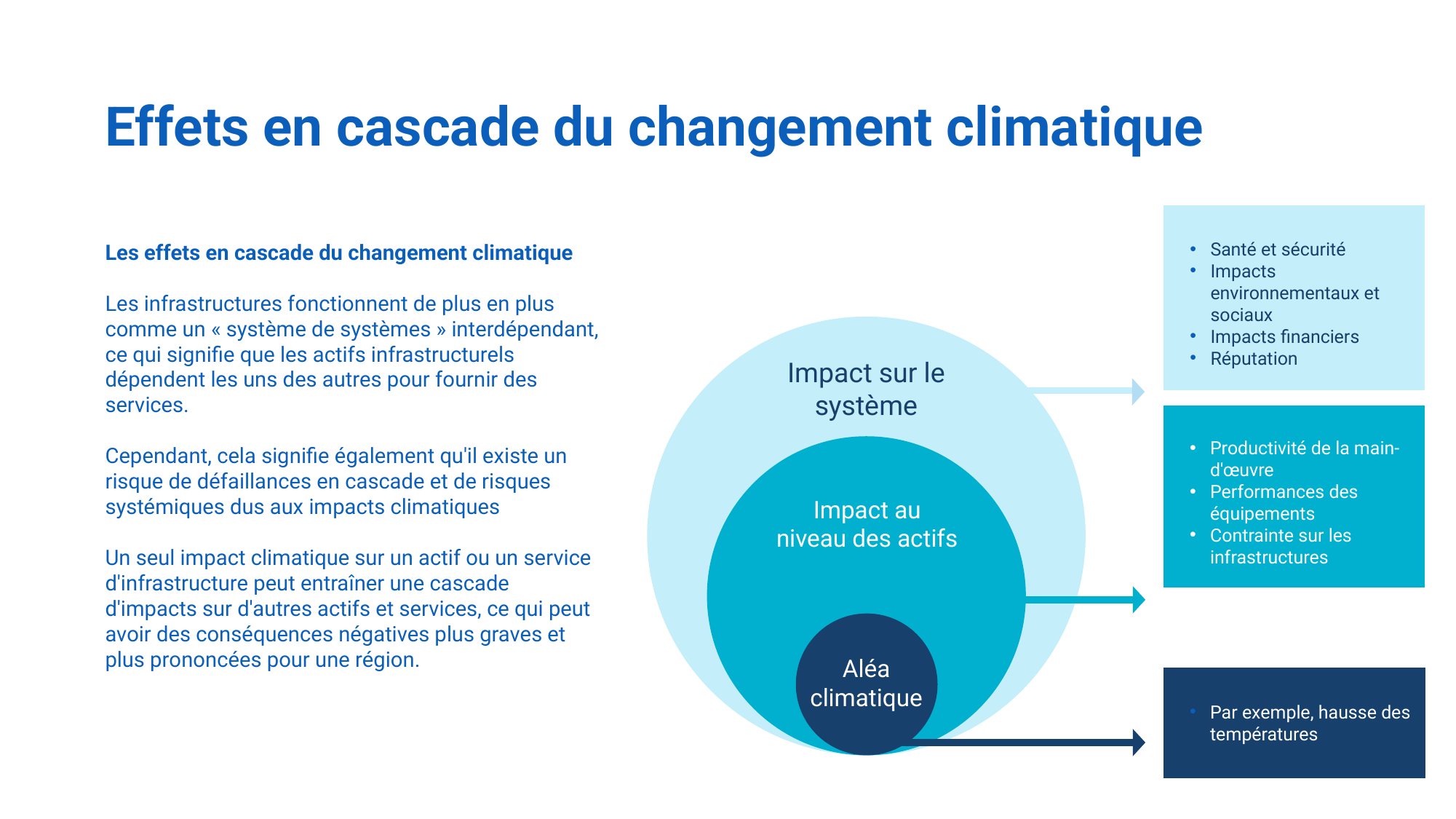

Effets en cascade du changement climatique

Santé et sécurité
Impacts environnementaux et sociaux
Impacts financiers
Réputation
Les effets en cascade du changement climatique

Les infrastructures fonctionnent de plus en plus comme un « système de systèmes » interdépendant, ce qui signifie que les actifs infrastructurels dépendent les uns des autres pour fournir des services.

Cependant, cela signifie également qu'il existe un risque de défaillances en cascade et de risques systémiques dus aux impacts climatiques

Un seul impact climatique sur un actif ou un service d'infrastructure peut entraîner une cascade d'impacts sur d'autres actifs et services, ce qui peut avoir des conséquences négatives plus graves et plus prononcées pour une région.

Impact sur le système

Productivité de la main-d'œuvre
Performances des équipements
Contrainte sur les infrastructures
Impact au
niveau des actifs

Aléa climatique

Par exemple, hausse des températures

18